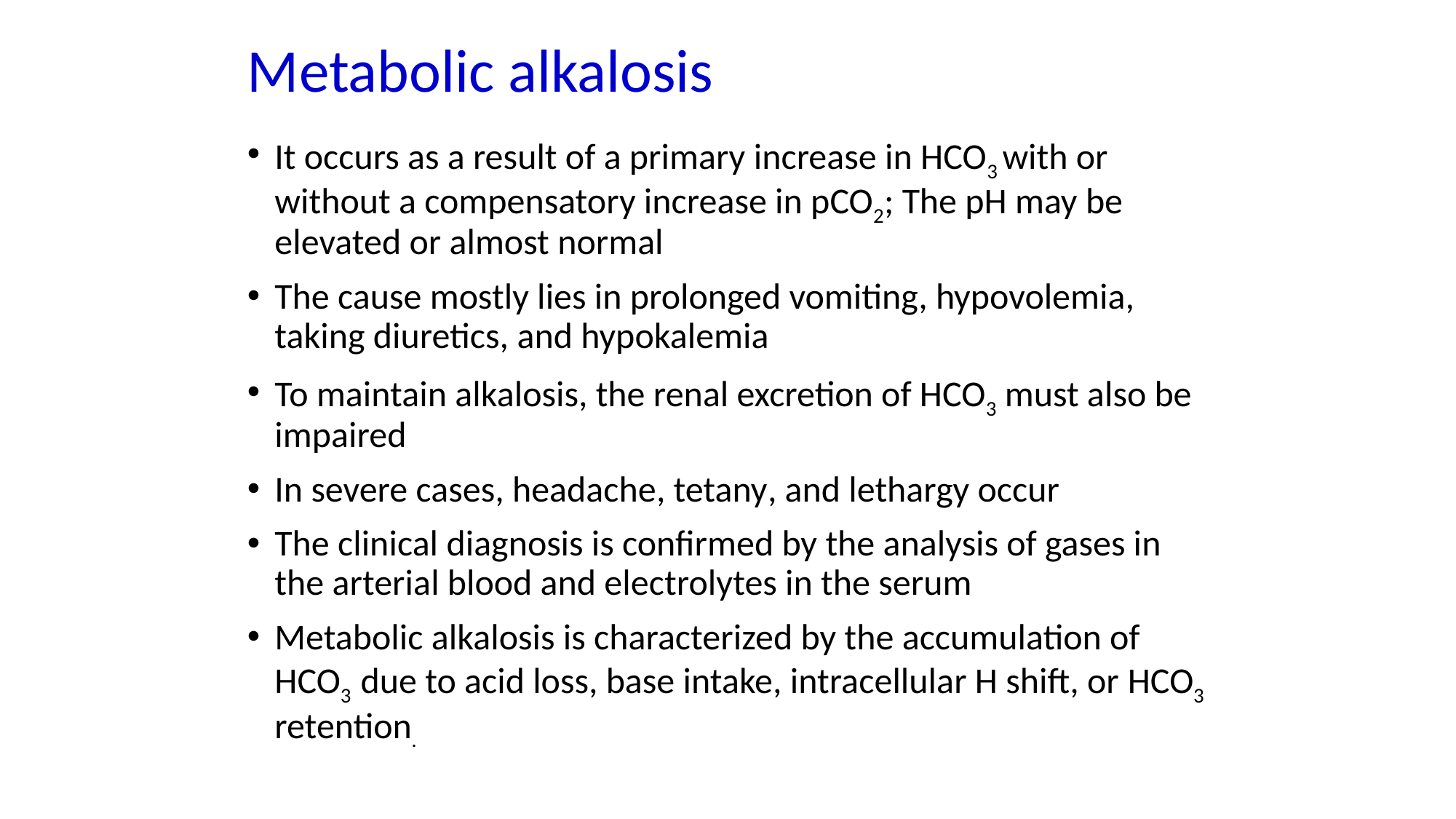

# Metabolic alkalosis
It occurs as a result of a primary increase in HCO3 with or without a compensatory increase in pCO2; The pH may be elevated or almost normal
The cause mostly lies in prolonged vomiting, hypovolemia, taking diuretics, and hypokalemia
To maintain alkalosis, the renal excretion of HCO3 must also be impaired
In severe cases, headache, tetany, and lethargy occur
The clinical diagnosis is confirmed by the analysis of gases in the arterial blood and electrolytes in the serum
Metabolic alkalosis is characterized by the accumulation of HCO3  due to acid loss, base intake, intracellular H shift, or HCO3 retention.